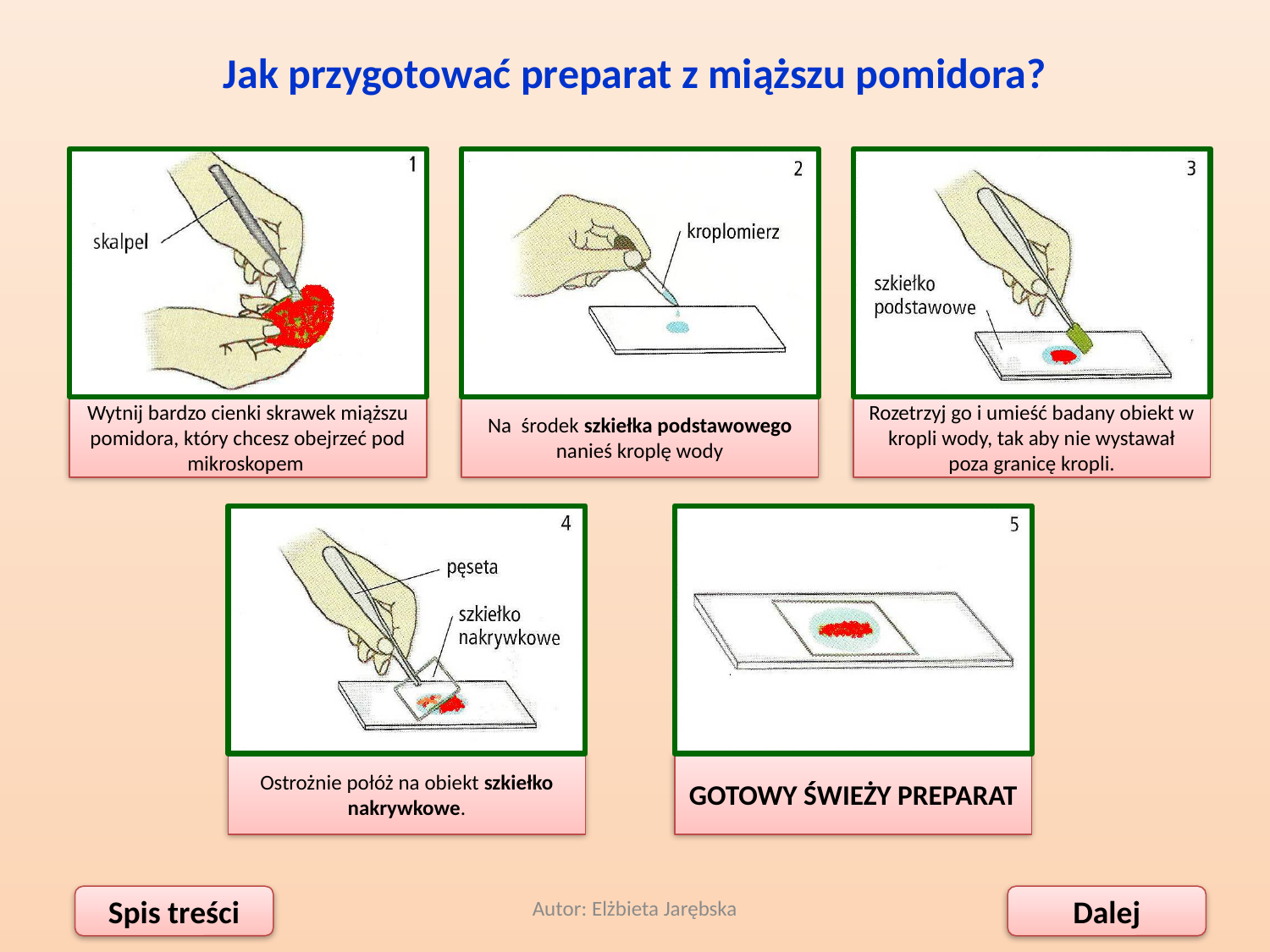

Jak przygotować preparat z miąższu pomidora?

Wytnij bardzo cienki skrawek miąższu pomidora, który chcesz obejrzeć pod mikroskopem

Na  środek szkiełka podstawowego nanieś kroplę wody

Rozetrzyj go i umieść badany obiekt w kropli wody, tak aby nie wystawał poza granicę kropli.

Ostrożnie połóż na obiekt szkiełko nakrywkowe.

GOTOWY ŚWIEŻY PREPARAT
Autor: Elżbieta Jarębska
Spis treści
Dalej